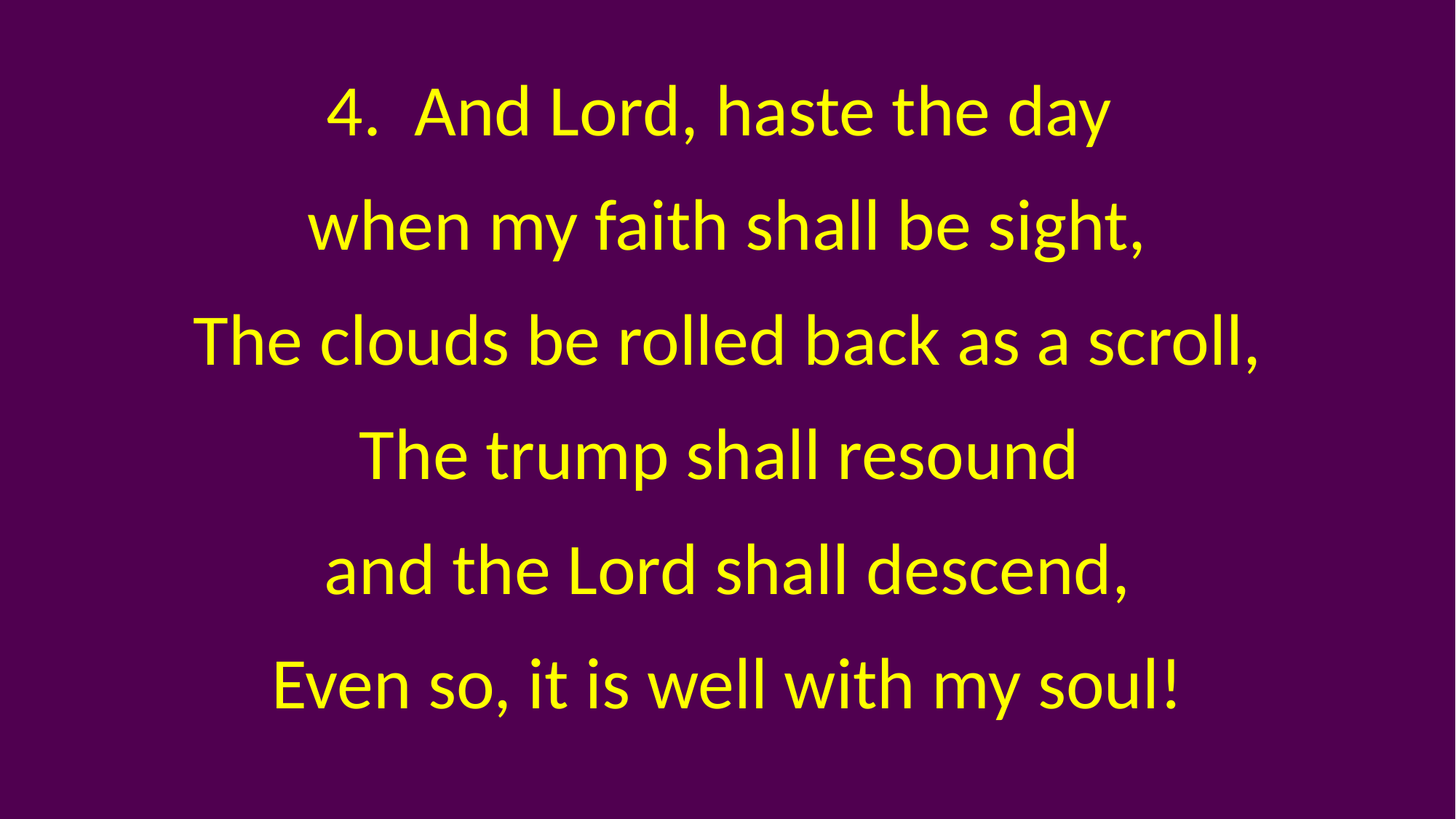

4.  And Lord, haste the day
when my faith shall be sight,
The clouds be rolled back as a scroll,
The trump shall resound
and the Lord shall descend,
Even so, it is well with my soul!